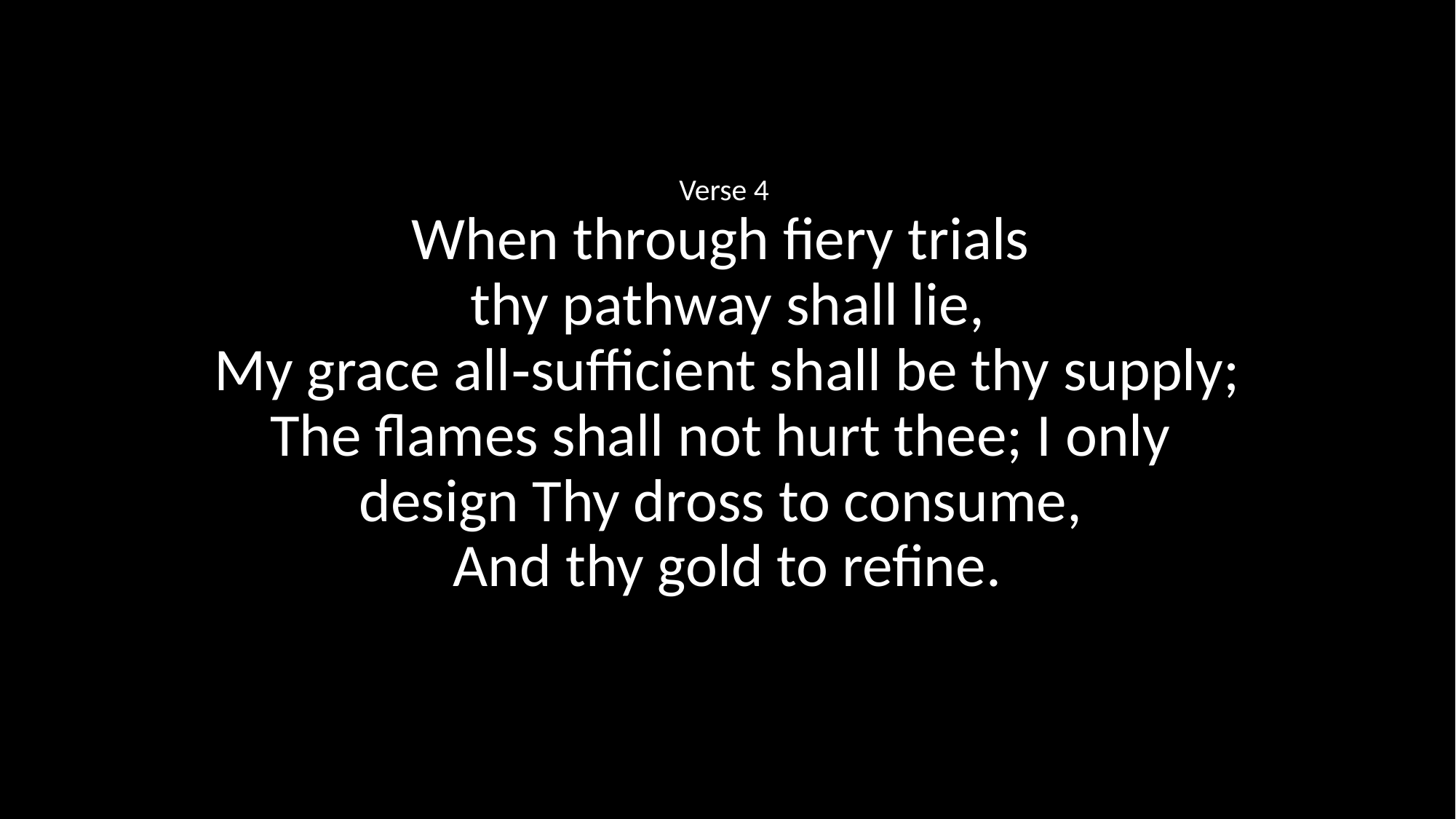

Verse 4
When through fiery trials
thy pathway shall lie,
My grace all‑sufficient shall be thy supply;
The flames shall not hurt thee; I only
design Thy dross to consume,
And thy gold to refine.